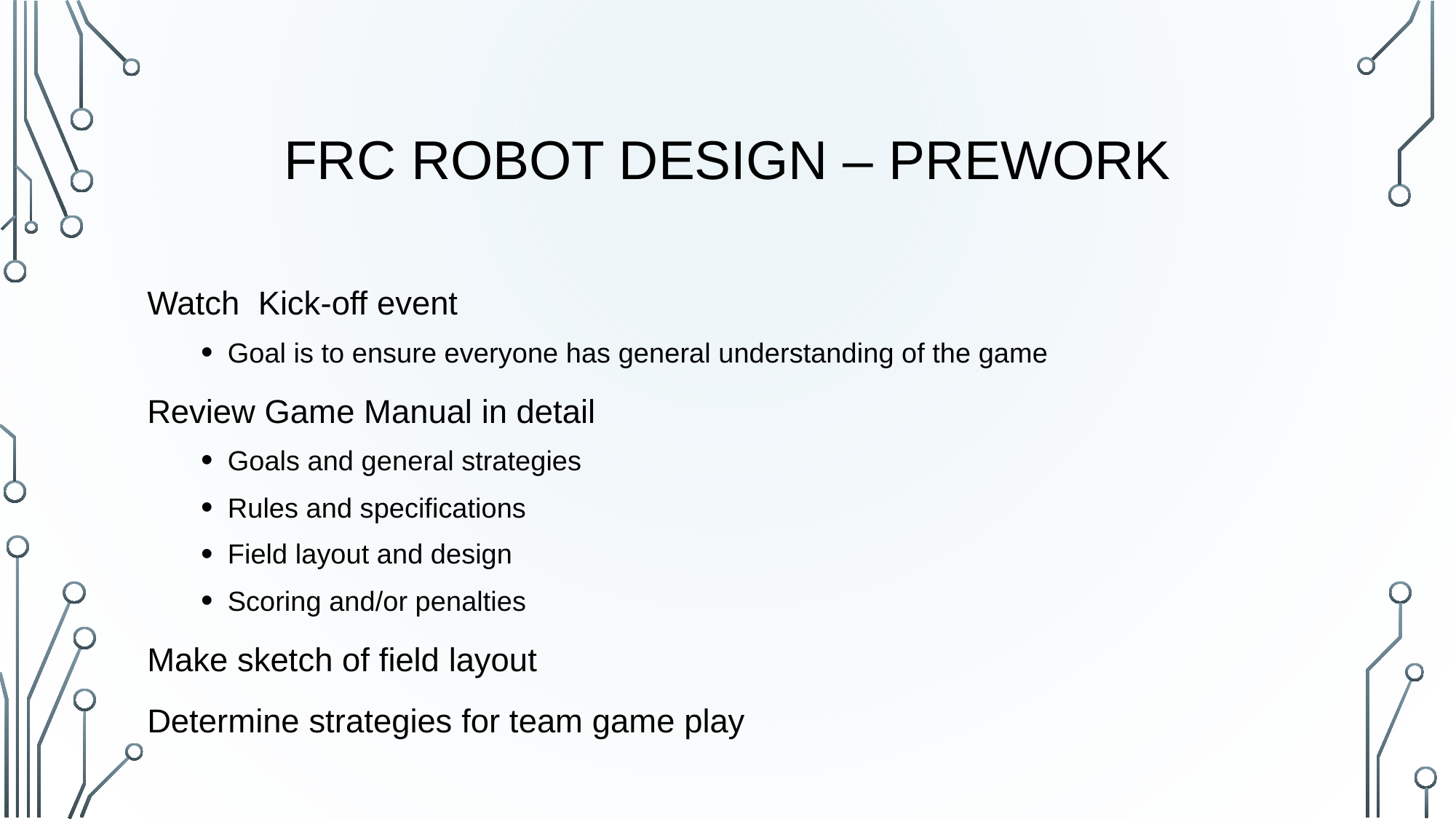

# FRC Robot Design – Prework
Watch  Kick-off event
Goal is to ensure everyone has general understanding of the game
Review Game Manual in detail
Goals and general strategies
Rules and specifications
Field layout and design
Scoring and/or penalties
Make sketch of field layout
Determine strategies for team game play